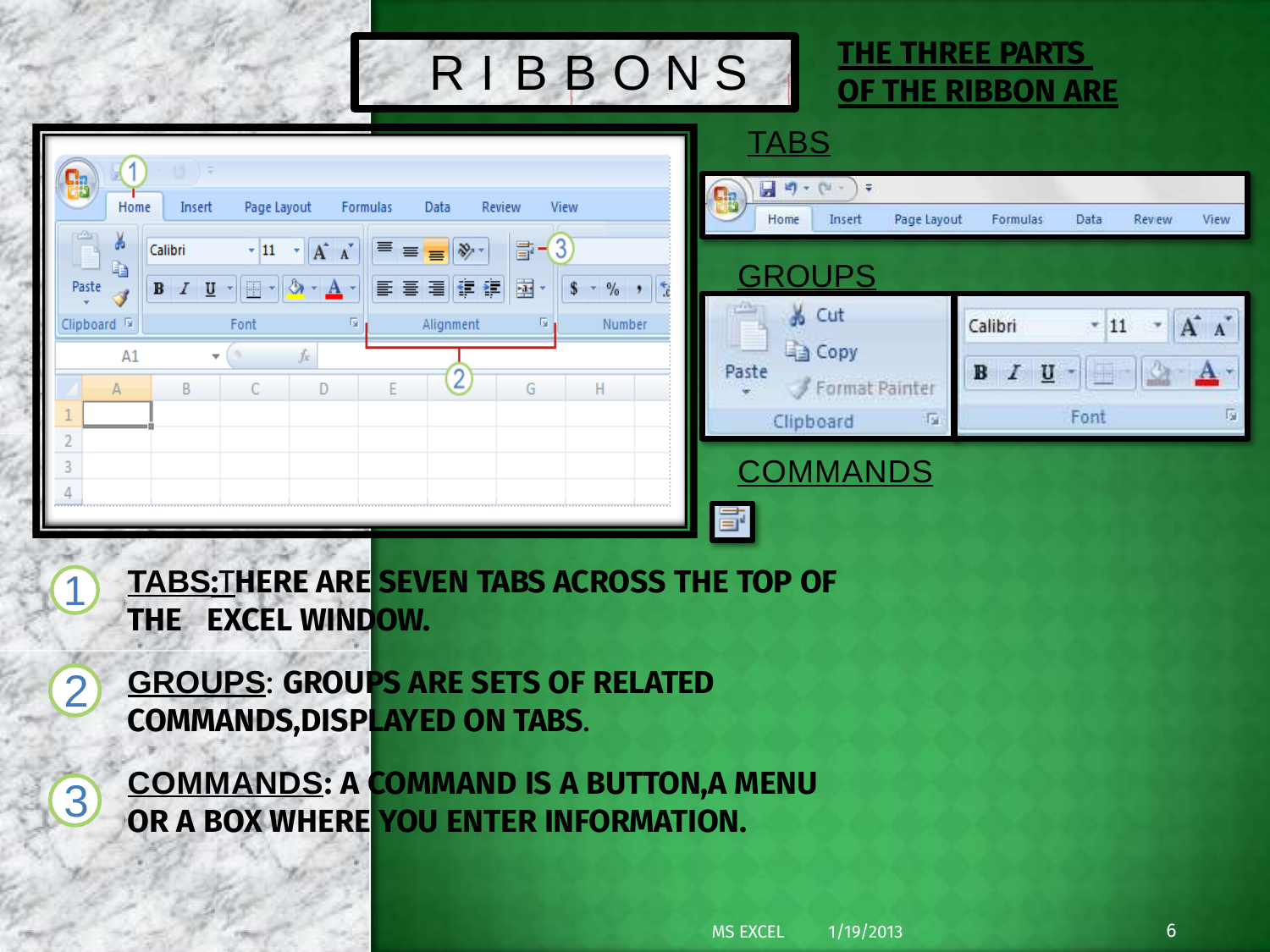

THE THREE PARTS  OF THE RIBBON ARE

# R I B B O N S
TABS

GROUPS

COMMANDS

TABS:THERE ARE SEVEN TABS ACROSS THE TOP OF  THE	EXCEL WINDOW.
GROUPS: GROUPS ARE SETS OF RELATED  COMMANDS,DISPLAYED ON TABS.
COMMANDS: A COMMAND IS A BUTTON,A MENU  OR A BOX WHERE YOU ENTER INFORMATION.
1

2

3

6
1/19/2013
MS EXCEL